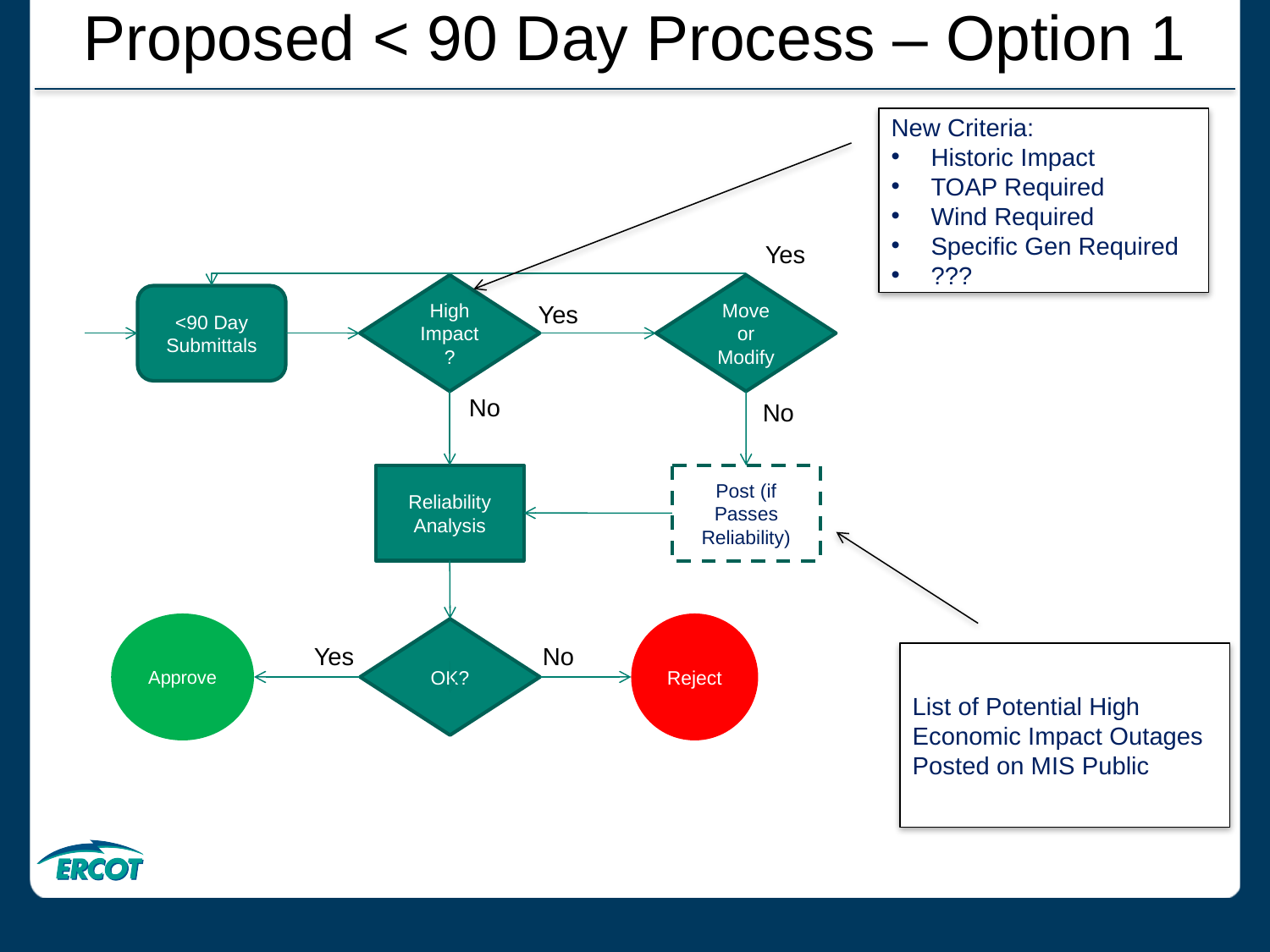

# Proposed < 90 Day Process – Option 1
New Criteria:
Historic Impact
TOAP Required
Wind Required
Specific Gen Required
???
Yes
High Impact?
Move or Modify
<90 Day Submittals
Yes
No
No
Reliability Analysis
Post (if Passes Reliability)
Approve
Reject
OK?
No
Yes
List of Potential High Economic Impact Outages
Posted on MIS Public